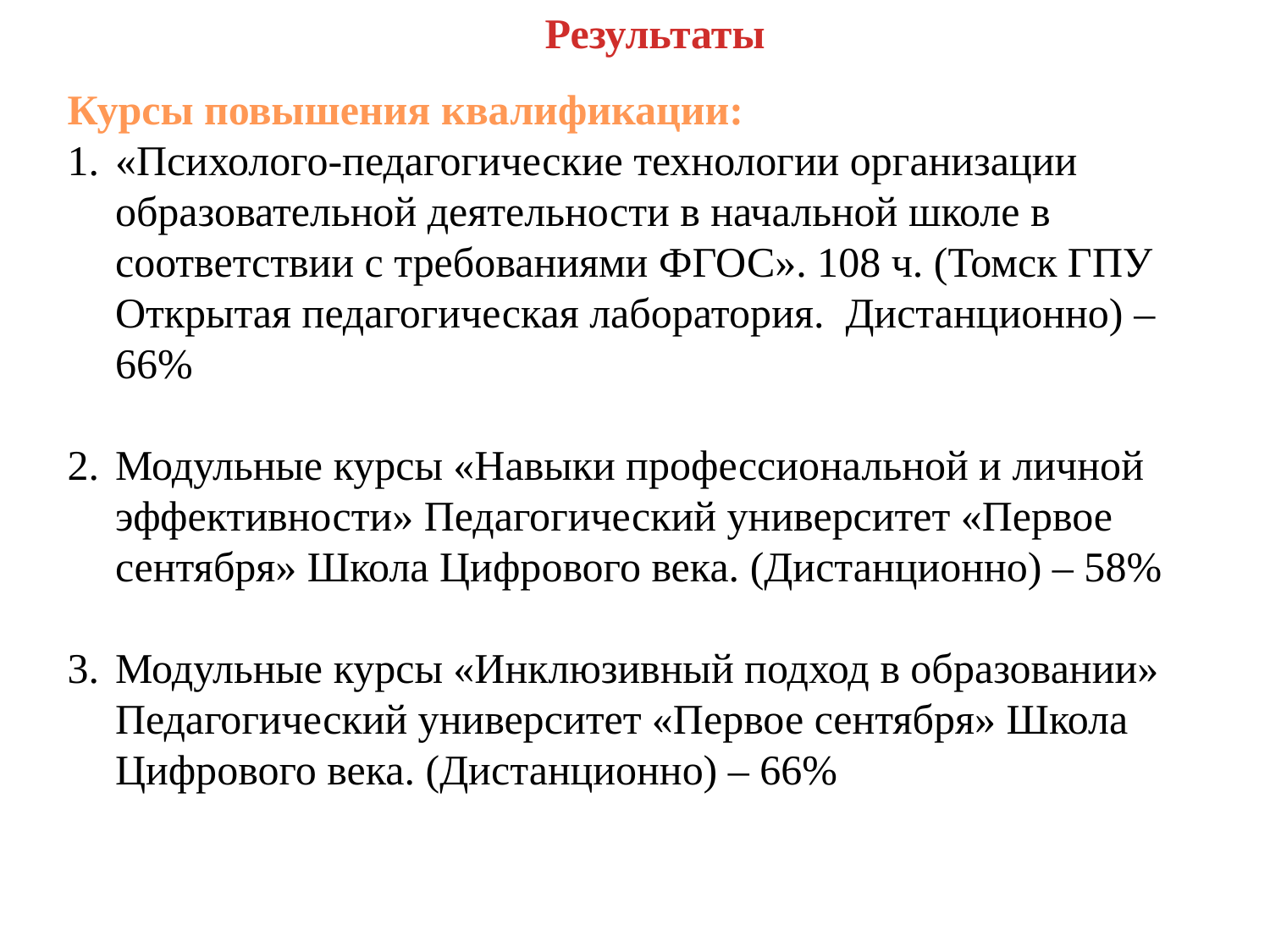

Результаты
Курсы повышения квалификации:
«Психолого-педагогические технологии организации образовательной деятельности в начальной школе в соответствии с требованиями ФГОС». 108 ч. (Томск ГПУ Открытая педагогическая лаборатория.  Дистанционно) – 66%

Модульные курсы «Навыки профессиональной и личной эффективности» Педагогический университет «Первое сентября» Школа Цифрового века. (Дистанционно) – 58%

Модульные курсы «Инклюзивный подход в образовании»  Педагогический университет «Первое сентября» Школа Цифрового века. (Дистанционно) – 66%